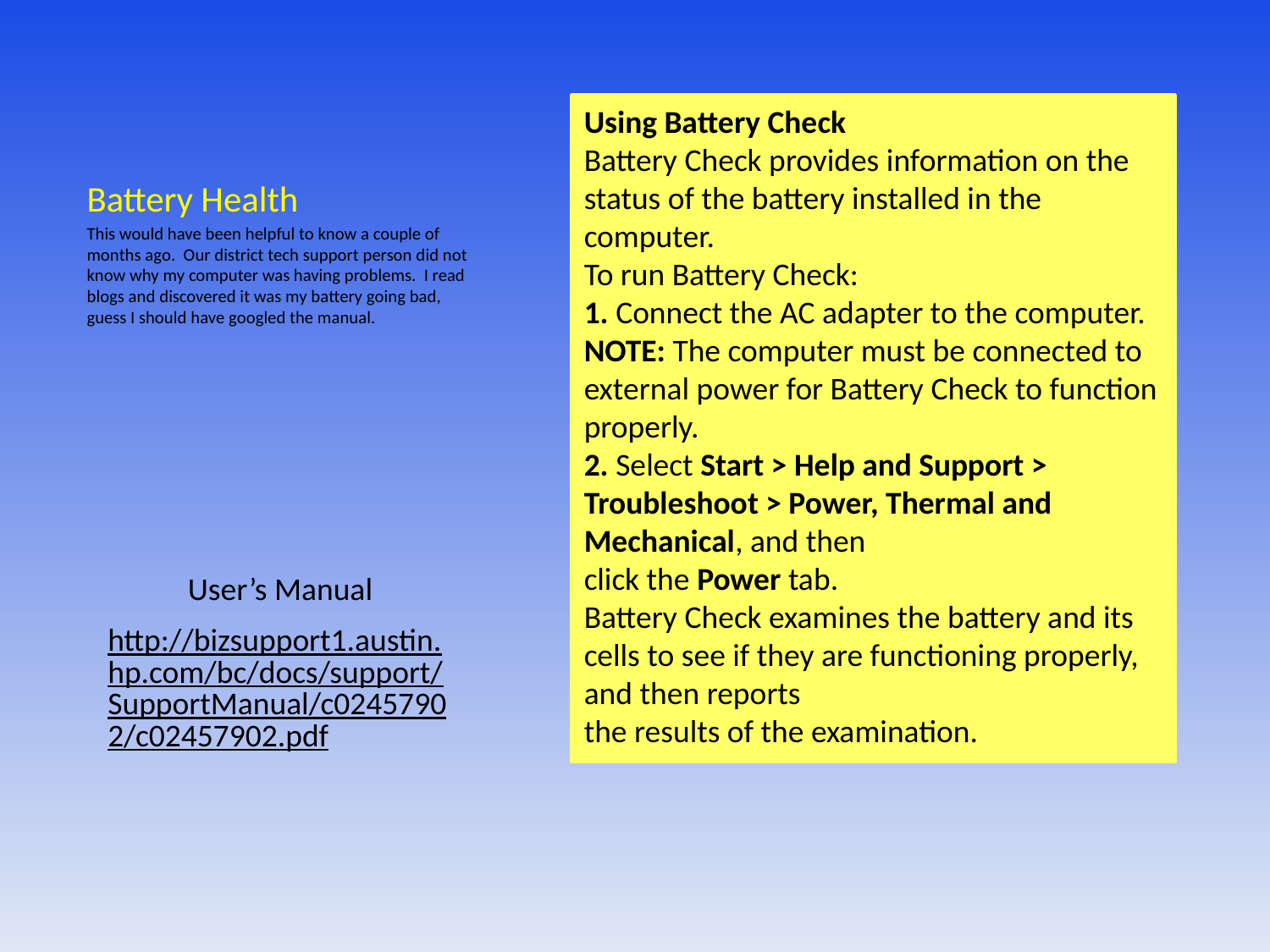

Using Battery Check
Battery Check provides information on the status of the battery installed in the computer.
To run Battery Check:
1. Connect the AC adapter to the computer.
NOTE: The computer must be connected to external power for Battery Check to function properly.
2. Select Start > Help and Support > Troubleshoot > Power, Thermal and Mechanical, and then
click the Power tab.
Battery Check examines the battery and its cells to see if they are functioning properly, and then reports
the results of the examination.
Battery Health
This would have been helpful to know a couple of months ago.  Our district tech support person did not know why my computer was having problems.  I read blogs and discovered it was my battery going bad, guess I should have googled the manual.
User’s Manual
http://bizsupport1.austin.hp.com/bc/docs/support/SupportManual/c02457902/c02457902.pdf